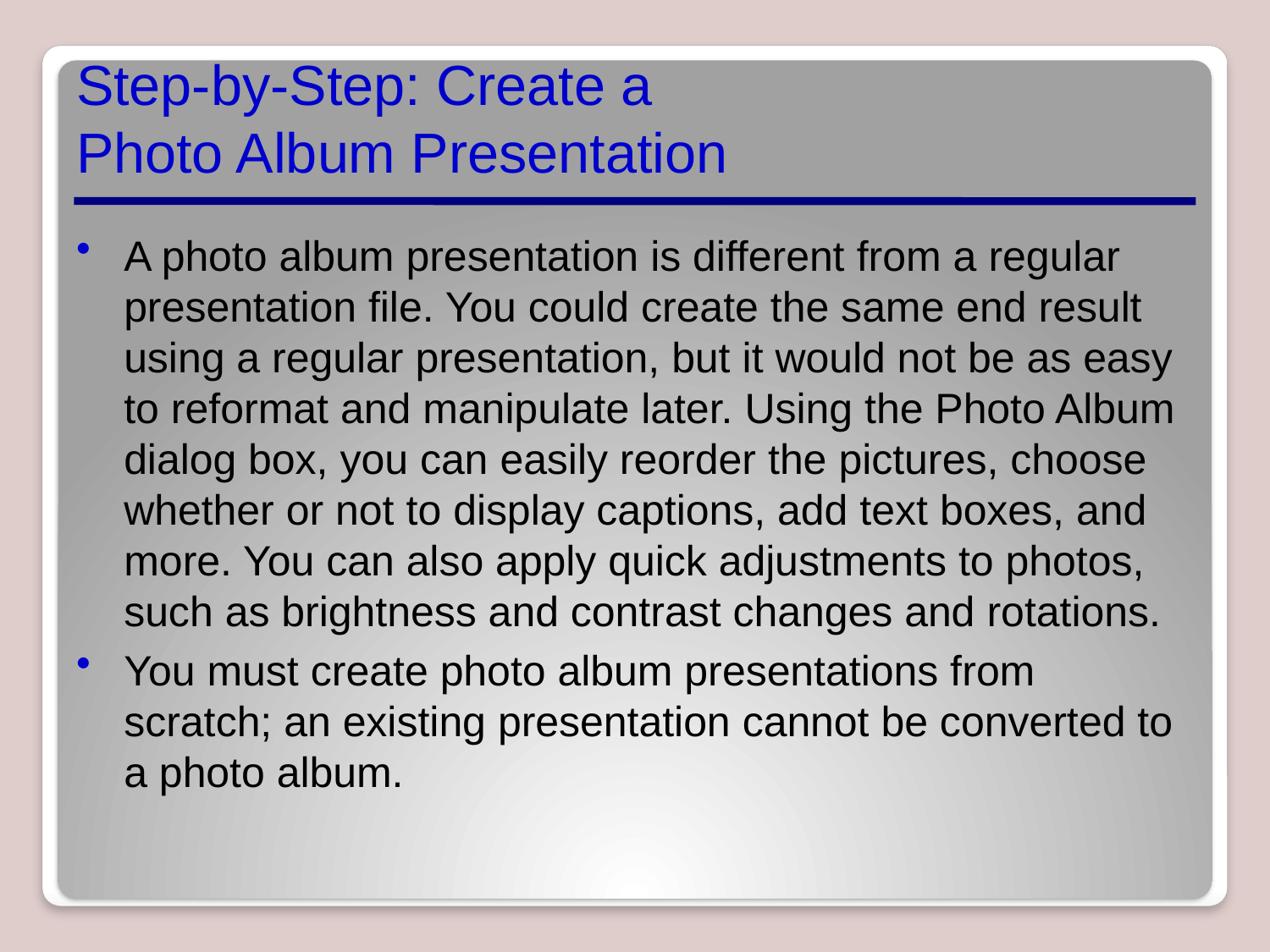

# Step-by-Step: Create a Photo Album Presentation
A photo album presentation is different from a regular presentation file. You could create the same end result using a regular presentation, but it would not be as easy to reformat and manipulate later. Using the Photo Album dialog box, you can easily reorder the pictures, choose whether or not to display captions, add text boxes, and more. You can also apply quick adjustments to photos, such as brightness and contrast changes and rotations.
You must create photo album presentations from scratch; an existing presentation cannot be converted to a photo album.